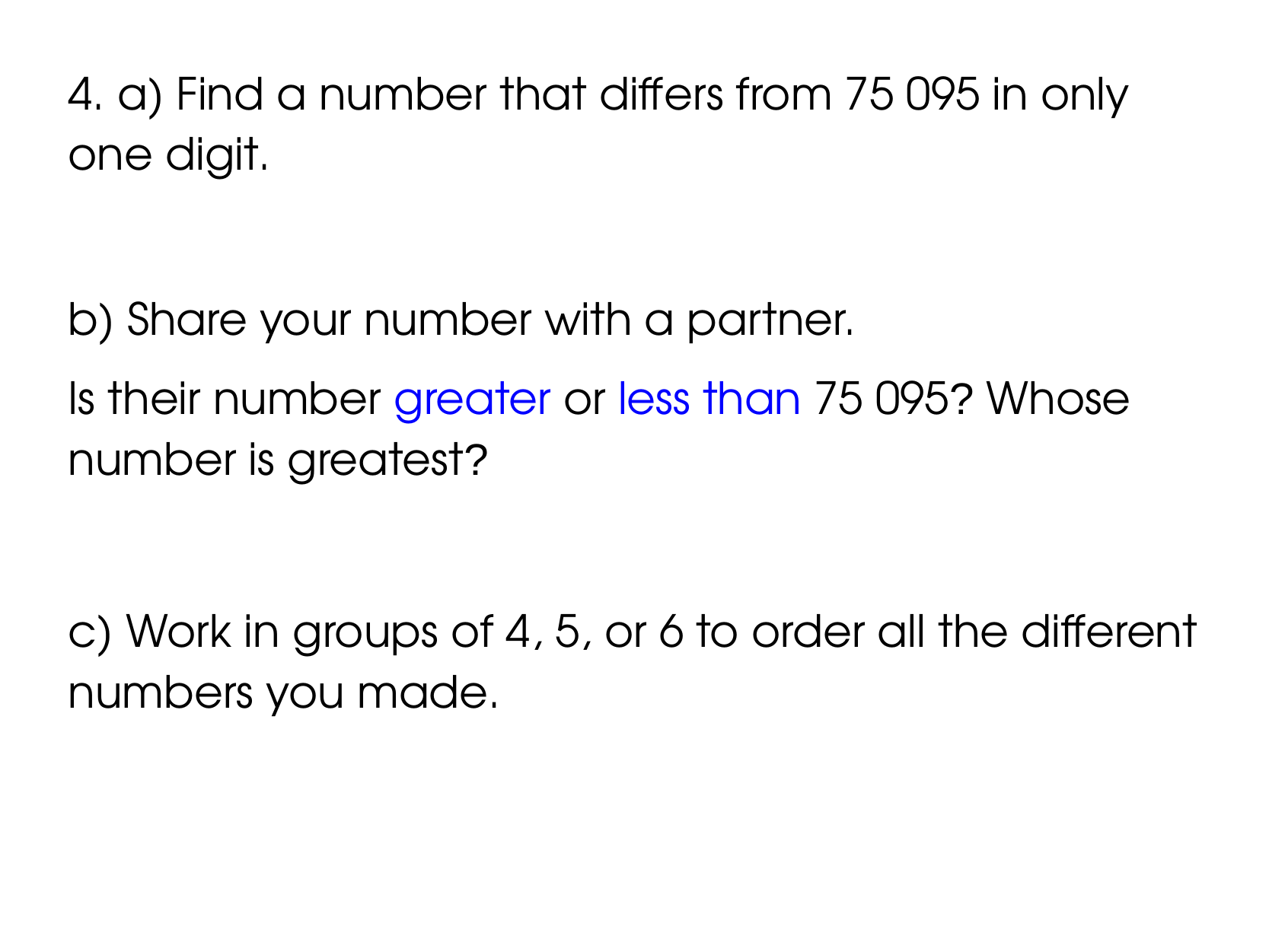

4. a) Find a number that differs from 75 095 in only one digit.
b) Share your number with a partner.
Is their number greater or less than 75 095? Whose number is greatest?
c) Work in groups of 4, 5, or 6 to order all the different numbers you made.